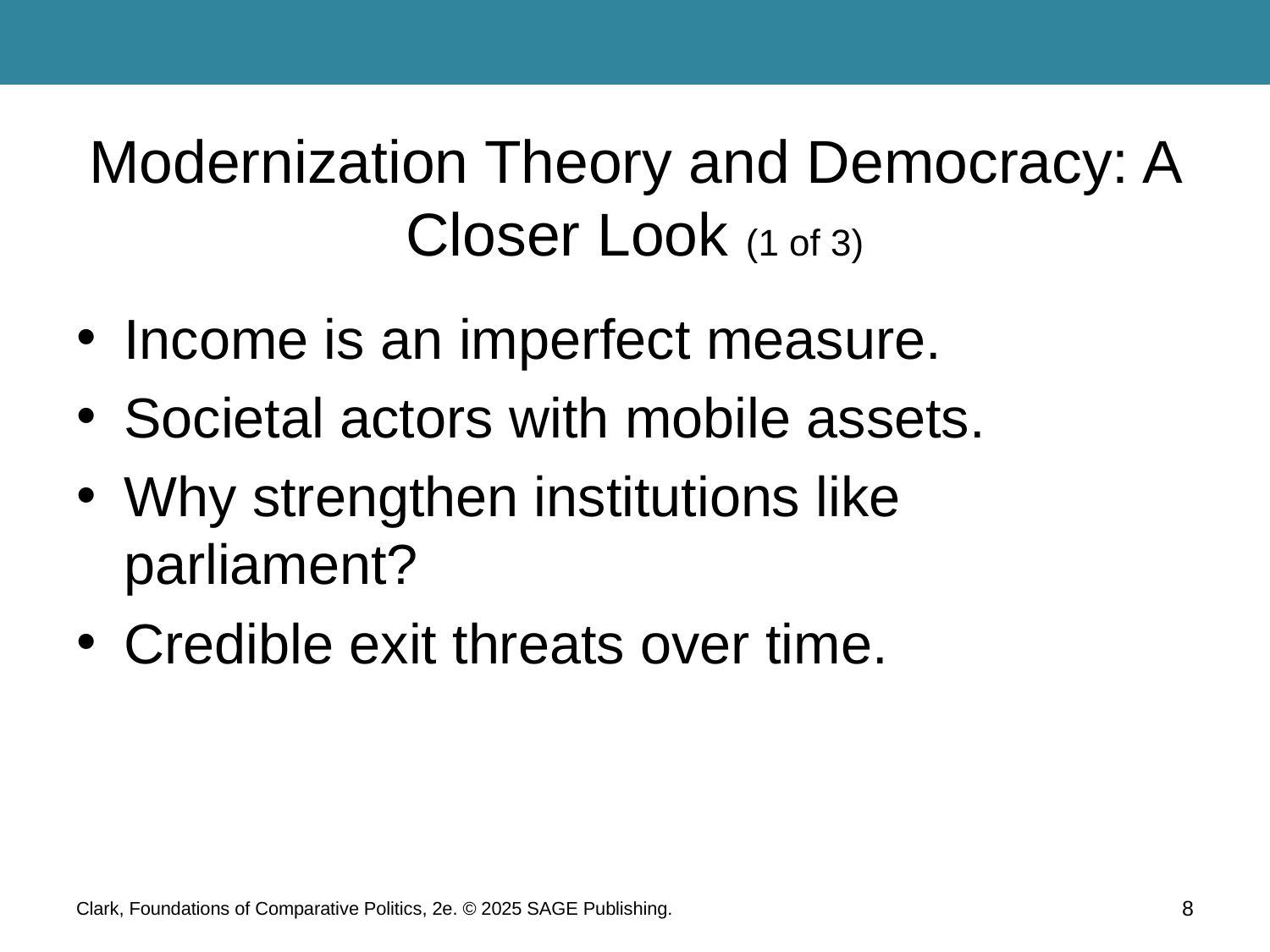

# Modernization Theory and Democracy: A Closer Look (1 of 3)
Income is an imperfect measure.
Societal actors with mobile assets.
Why strengthen institutions like parliament?
Credible exit threats over time.
Clark, Foundations of Comparative Politics, 2e. © 2025 SAGE Publishing.
8